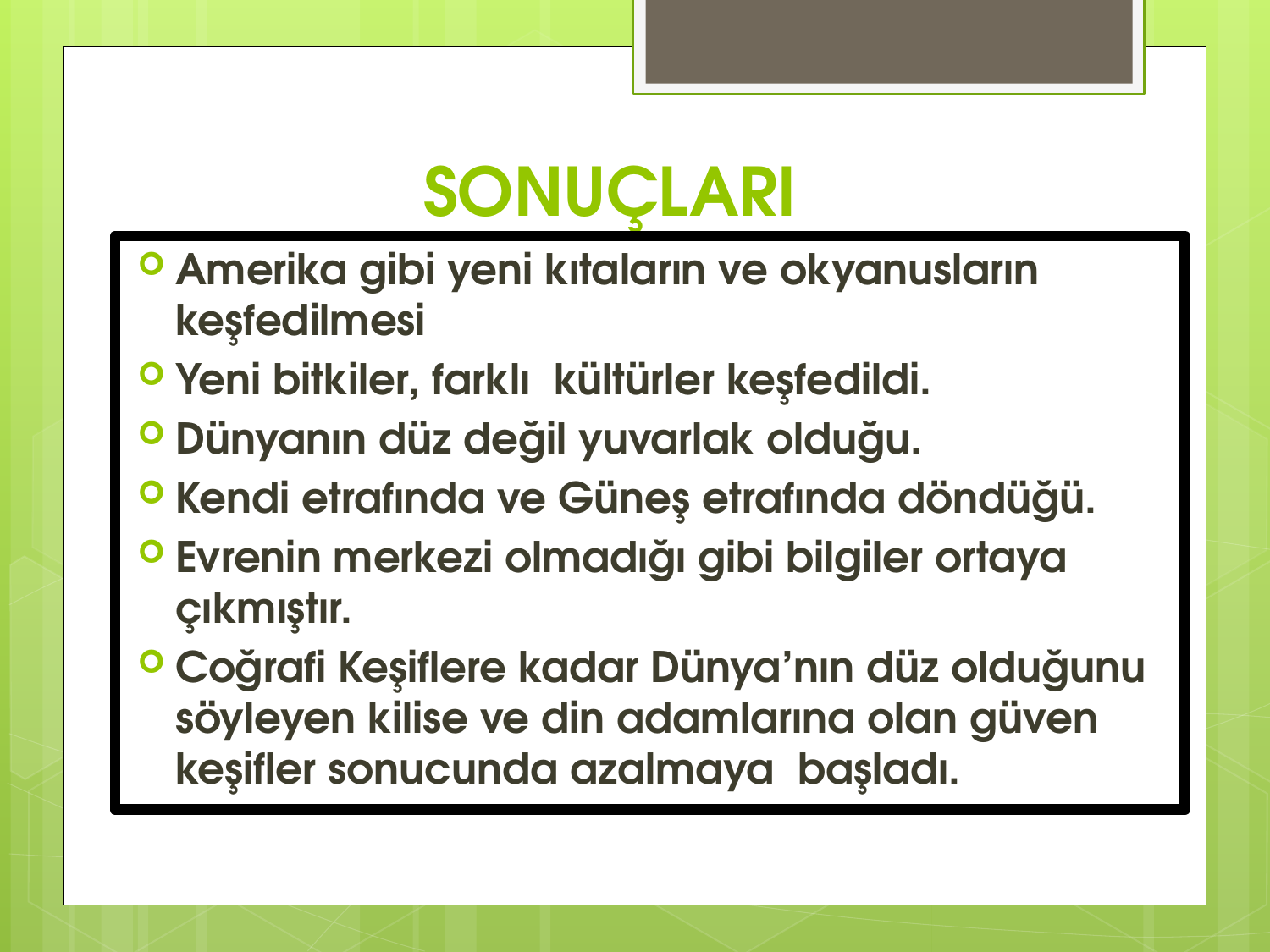

# SONUÇLARI
Amerika gibi yeni kıtaların ve okyanusların keşfedilmesi
Yeni bitkiler, farklı  kültürler keşfedildi.
Dünyanın düz değil yuvarlak olduğu.
Kendi etrafında ve Güneş etrafında döndüğü.
Evrenin merkezi olmadığı gibi bilgiler ortaya çıkmıştır.
Coğrafi Keşiflere kadar Dünya’nın düz olduğunu söyleyen kilise ve din adamlarına olan güven keşifler sonucunda azalmaya  başladı.